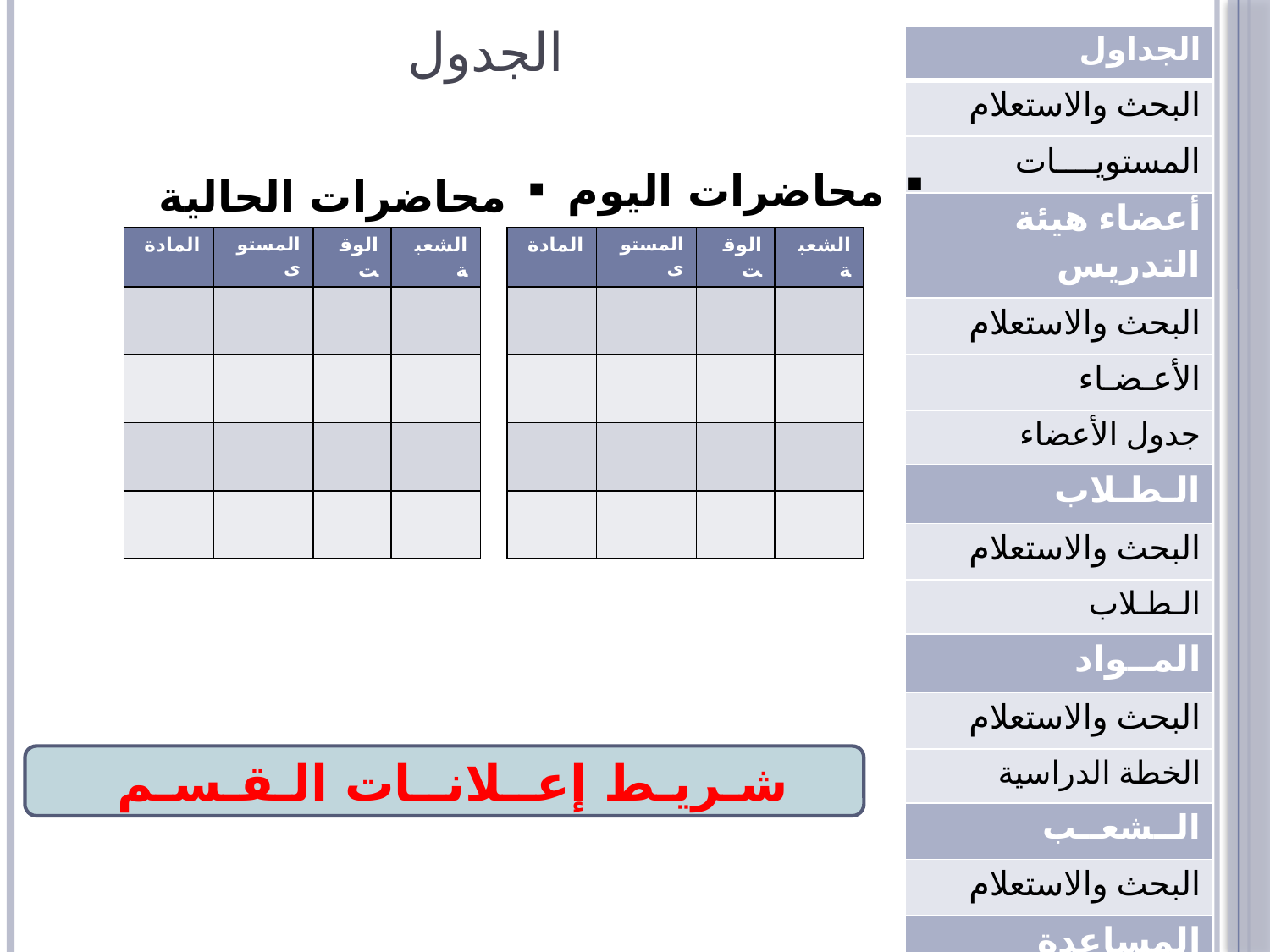

# الجدول
| الجداول |
| --- |
| البحث والاستعلام |
| المستويــــات |
| أعضاء هيئة التدريس |
| البحث والاستعلام |
| الأعـضـاء |
| جدول الأعضاء |
| الـطـلاب |
| البحث والاستعلام |
| الـطـلاب |
| المــواد |
| البحث والاستعلام |
| الخطة الدراسية |
| الــشعــب |
| البحث والاستعلام |
| المساعدة |
| نبذه عن النظام |
محاضرات اليوم
محاضرات الحالية
| المادة | المستوى | الوقت | الشعبة |
| --- | --- | --- | --- |
|  |  |  |  |
|  |  |  |  |
|  |  |  |  |
|  |  |  |  |
| المادة | المستوى | الوقت | الشعبة |
| --- | --- | --- | --- |
|  |  |  |  |
|  |  |  |  |
|  |  |  |  |
|  |  |  |  |
شـريـط إعــلانــات الـقـسـم